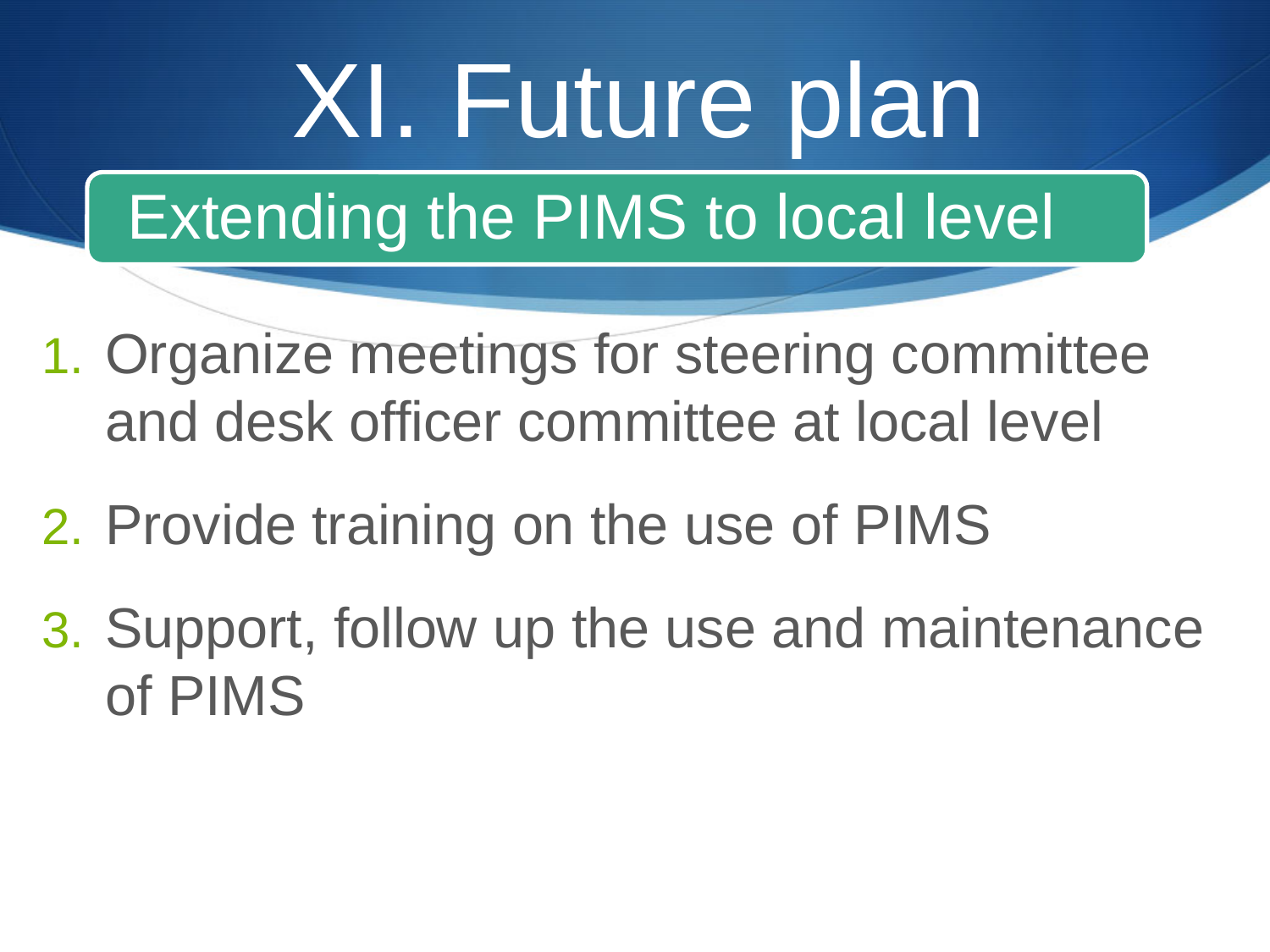

# XI. Future plan

Extending the PIMS to local level
Organize meetings for steering committee and desk officer committee at local level
Provide training on the use of PIMS
Support, follow up the use and maintenance of PIMS